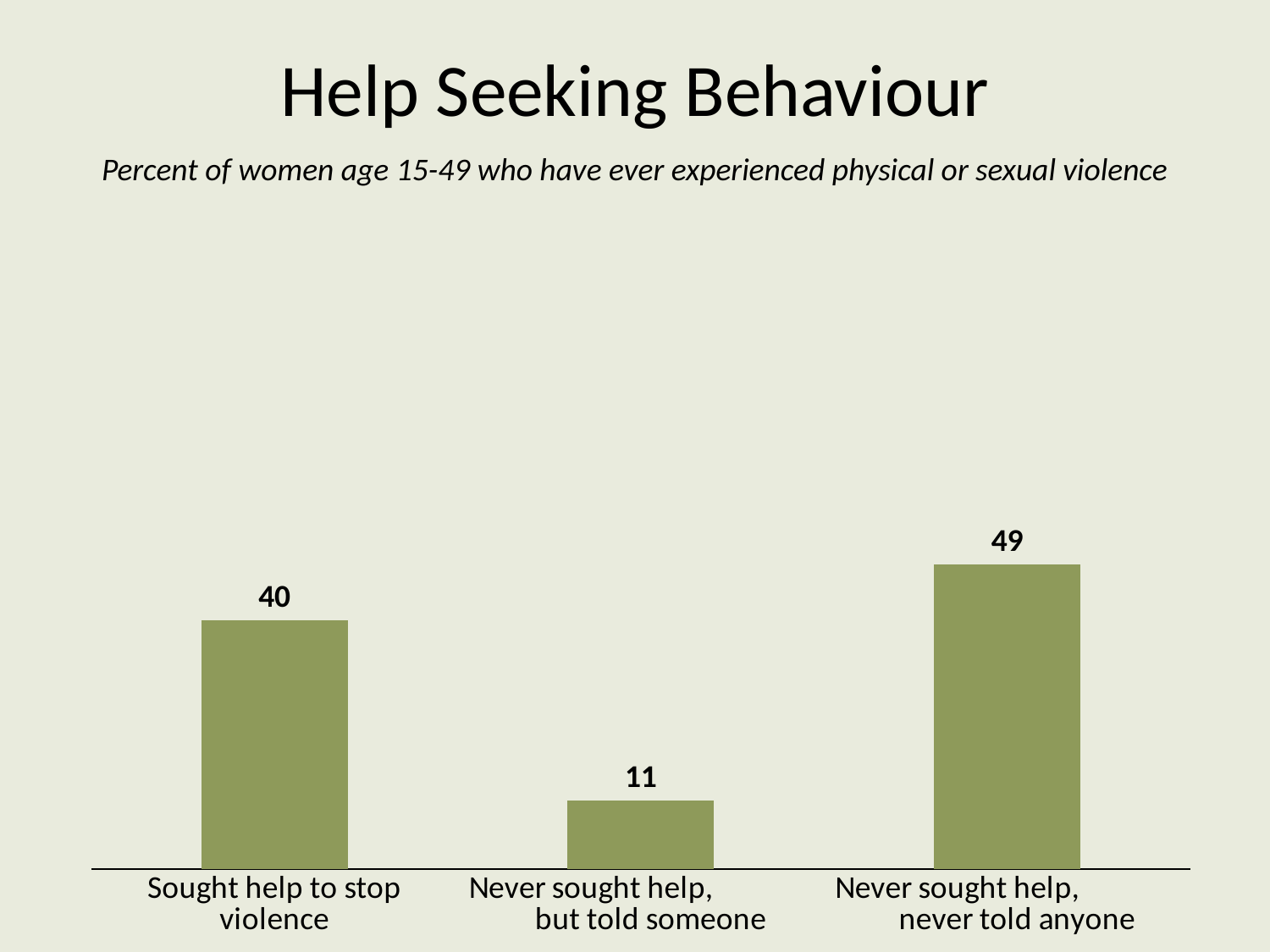

# Help Seeking Behaviour
Percent of women age 15-49 who have ever experienced physical or sexual violence

### Chart

| Category | Women |
|---|---|
| Sought help to stop violence | 40.0 |
| Never sought help,                   but told someone | 11.0 |
| Never sought help,                   never told anyone | 49.0 |